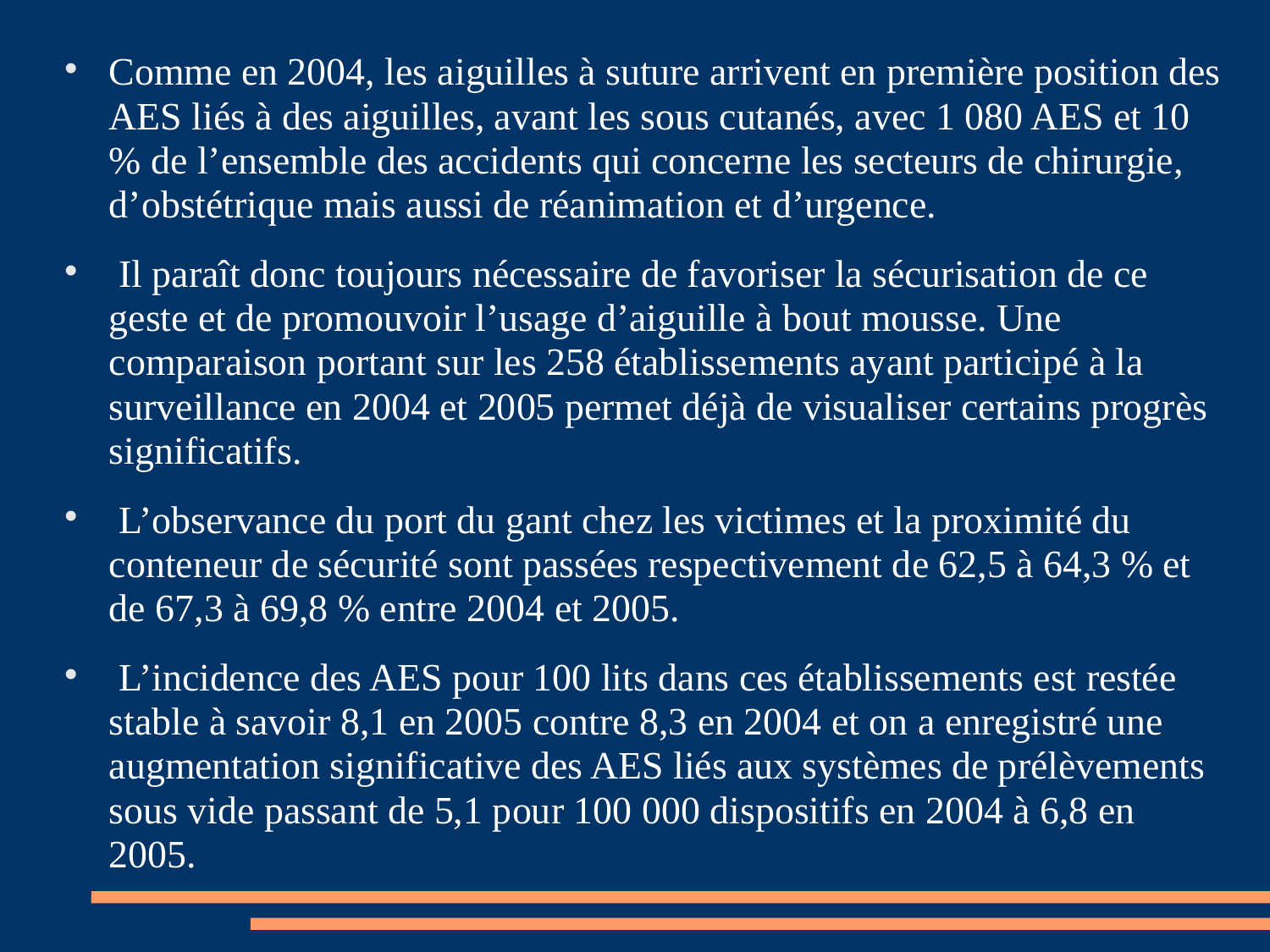

# Comme en 2004, les aiguilles à suture arrivent en première position des AES liés à des aiguilles, avant les sous cutanés, avec 1 080 AES et 10 % de l’ensemble des accidents qui concerne les secteurs de chirurgie, d’obstétrique mais aussi de réanimation et d’urgence.
 Il paraît donc toujours nécessaire de favoriser la sécurisation de ce geste et de promouvoir l’usage d’aiguille à bout mousse. Une comparaison portant sur les 258 établissements ayant participé à la surveillance en 2004 et 2005 permet déjà de visualiser certains progrès significatifs.
 L’observance du port du gant chez les victimes et la proximité du conteneur de sécurité sont passées respectivement de 62,5 à 64,3 % et de 67,3 à 69,8 % entre 2004 et 2005.
 L’incidence des AES pour 100 lits dans ces établissements est restée stable à savoir 8,1 en 2005 contre 8,3 en 2004 et on a enregistré une augmentation significative des AES liés aux systèmes de prélèvements sous vide passant de 5,1 pour 100 000 dispositifs en 2004 à 6,8 en 2005.